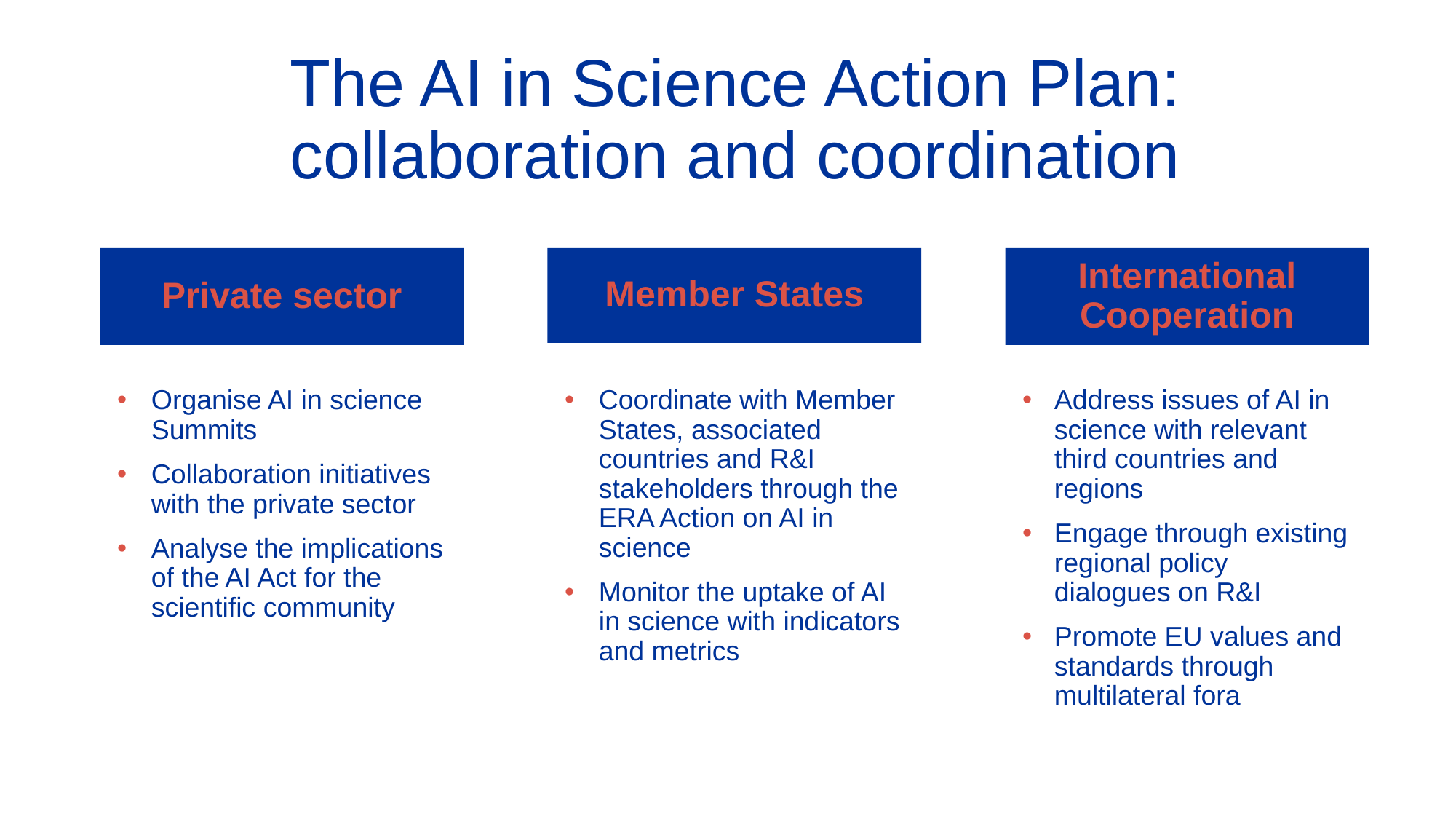

# The AI in Science Action Plan: collaboration and coordination
Private sector
International Cooperation
Member States
Address issues of AI in science with relevant third countries and regions
Engage through existing regional policy dialogues on R&I
Promote EU values and standards through multilateral fora

Organise AI in science Summits
Collaboration initiatives with the private sector
Analyse the implications of the AI Act for the scientific community

Coordinate with Member States, associated countries and R&I stakeholders through the ERA Action on AI in science
Monitor the uptake of AI in science with indicators and metrics